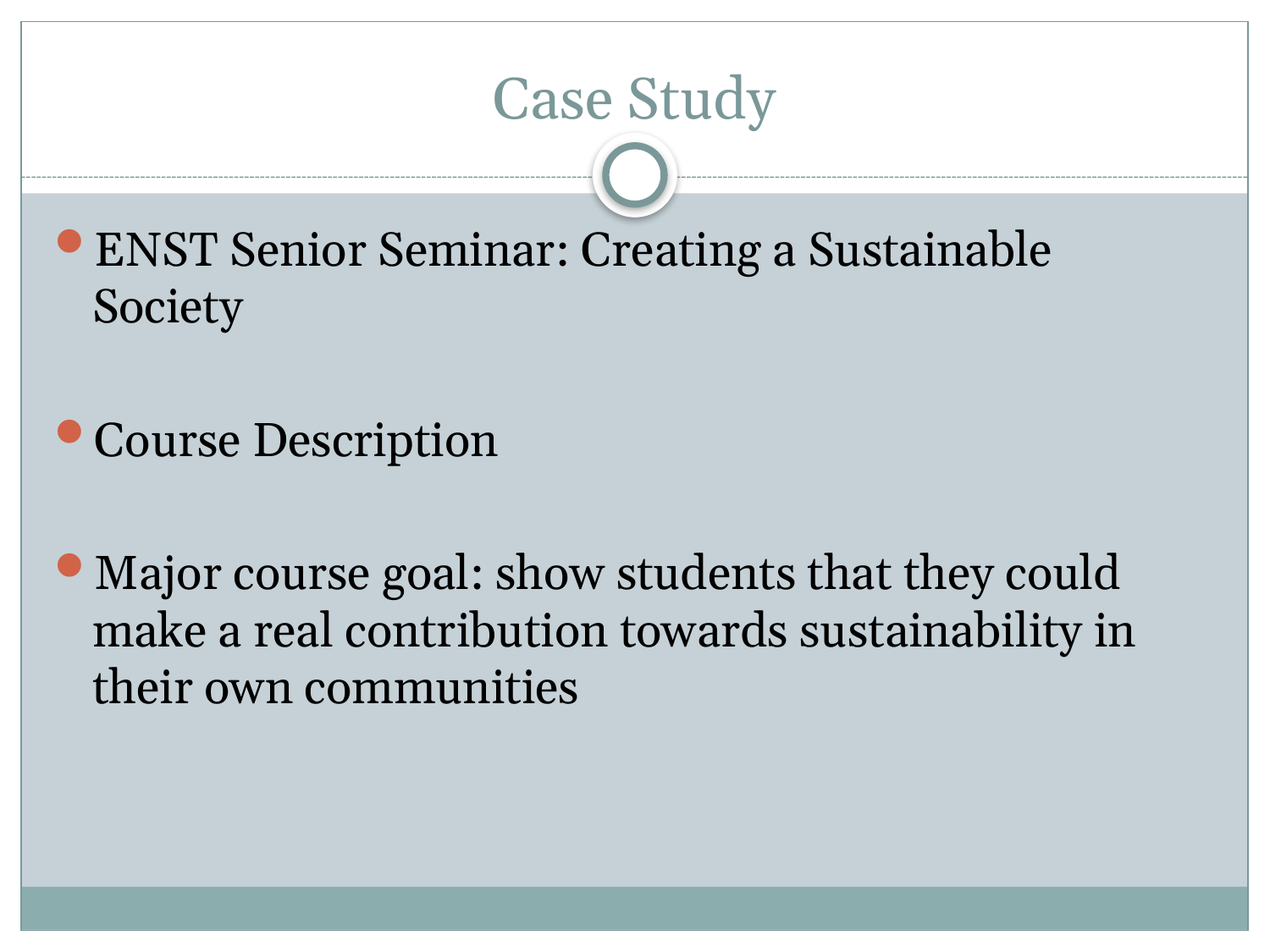

# Case Study
ENST Senior Seminar: Creating a Sustainable Society

Course Description

Major course goal: show students that they could make a real contribution towards sustainability in their own communities